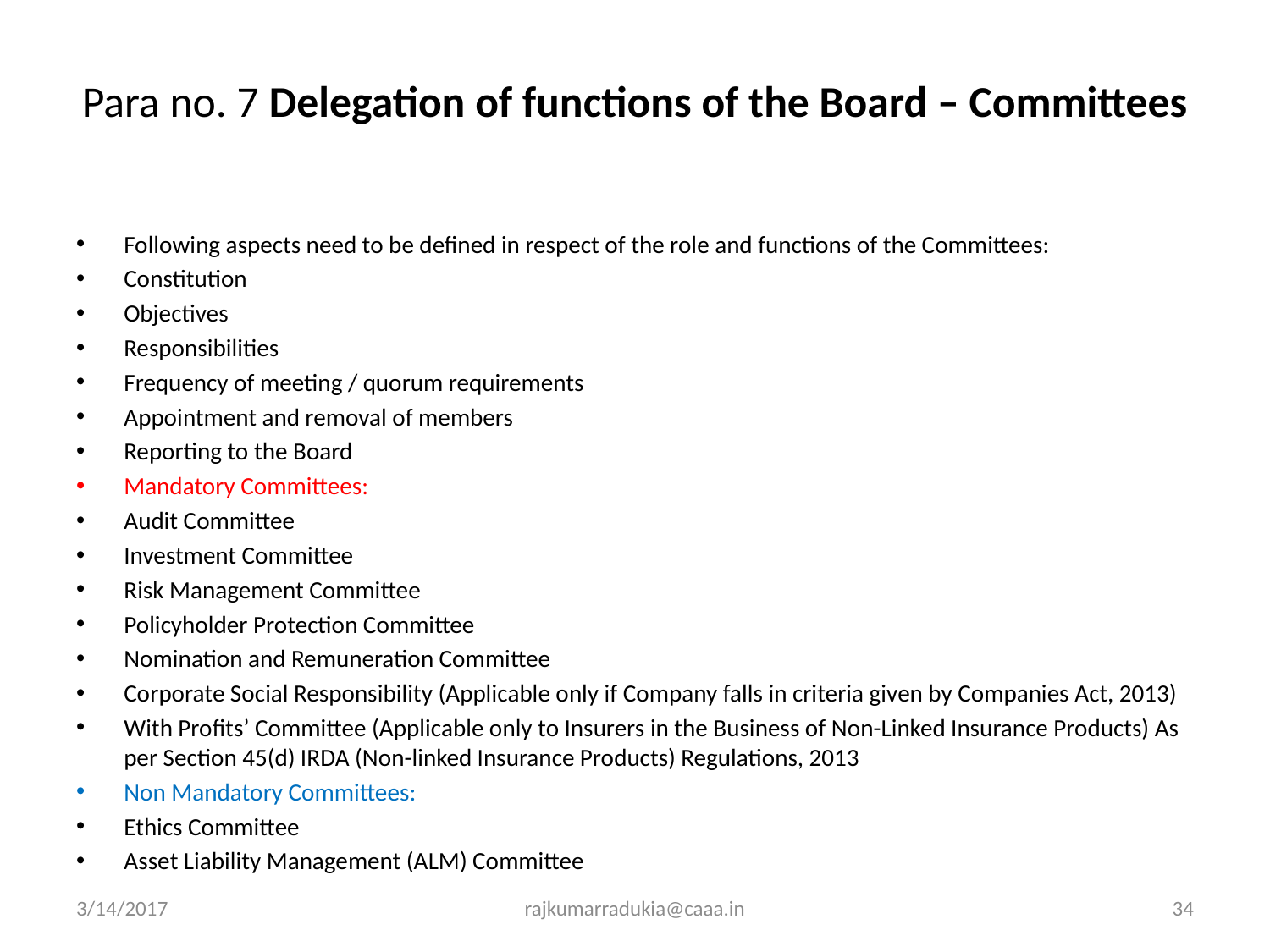

# Para no. 7 Delegation of functions of the Board – Committees
Following aspects need to be defined in respect of the role and functions of the Committees:
Constitution
Objectives
Responsibilities
Frequency of meeting / quorum requirements
Appointment and removal of members
Reporting to the Board
Mandatory Committees:
Audit Committee
Investment Committee
Risk Management Committee
Policyholder Protection Committee
Nomination and Remuneration Committee
Corporate Social Responsibility (Applicable only if Company falls in criteria given by Companies Act, 2013)
With Profits’ Committee (Applicable only to Insurers in the Business of Non-Linked Insurance Products) As per Section 45(d) IRDA (Non-linked Insurance Products) Regulations, 2013
Non Mandatory Committees:
Ethics Committee
Asset Liability Management (ALM) Committee

3/14/2017
rajkumarradukia@caaa.in
34